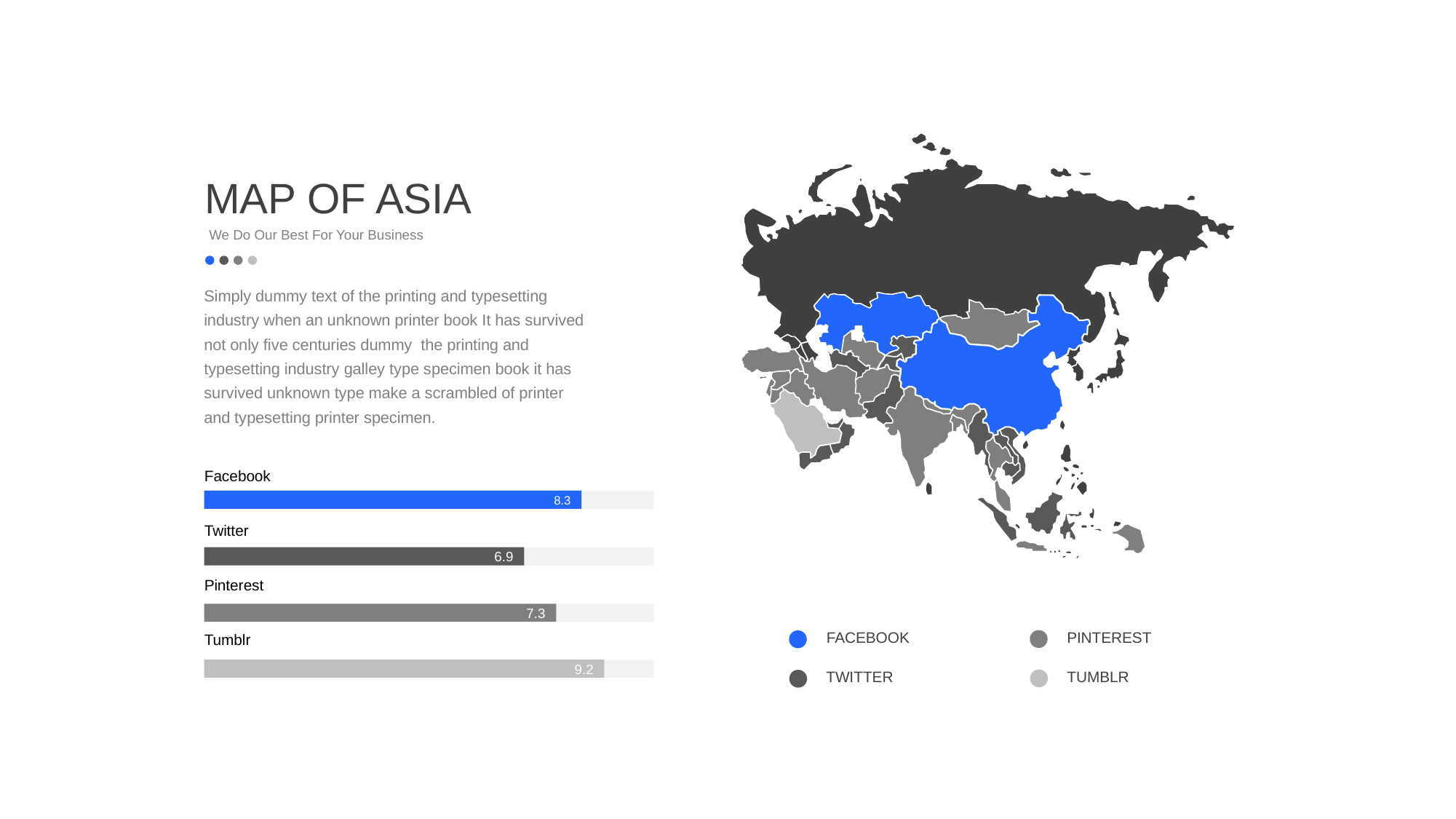

MAP OF ASIA

We Do Our Best For Your Business

Simply dummy text of the printing and typesetting industry when an unknown printer book It has survived not only five centuries dummy  the printing and typesetting industry galley type specimen book it has survived unknown type make a scrambled of printer and typesetting printer specimen.
Facebook

Twitter

Pinterest

Tumblr
8.3

6.9

7.3
9.2

PINTEREST
FACEBOOK

TUMBLR

TWITTER